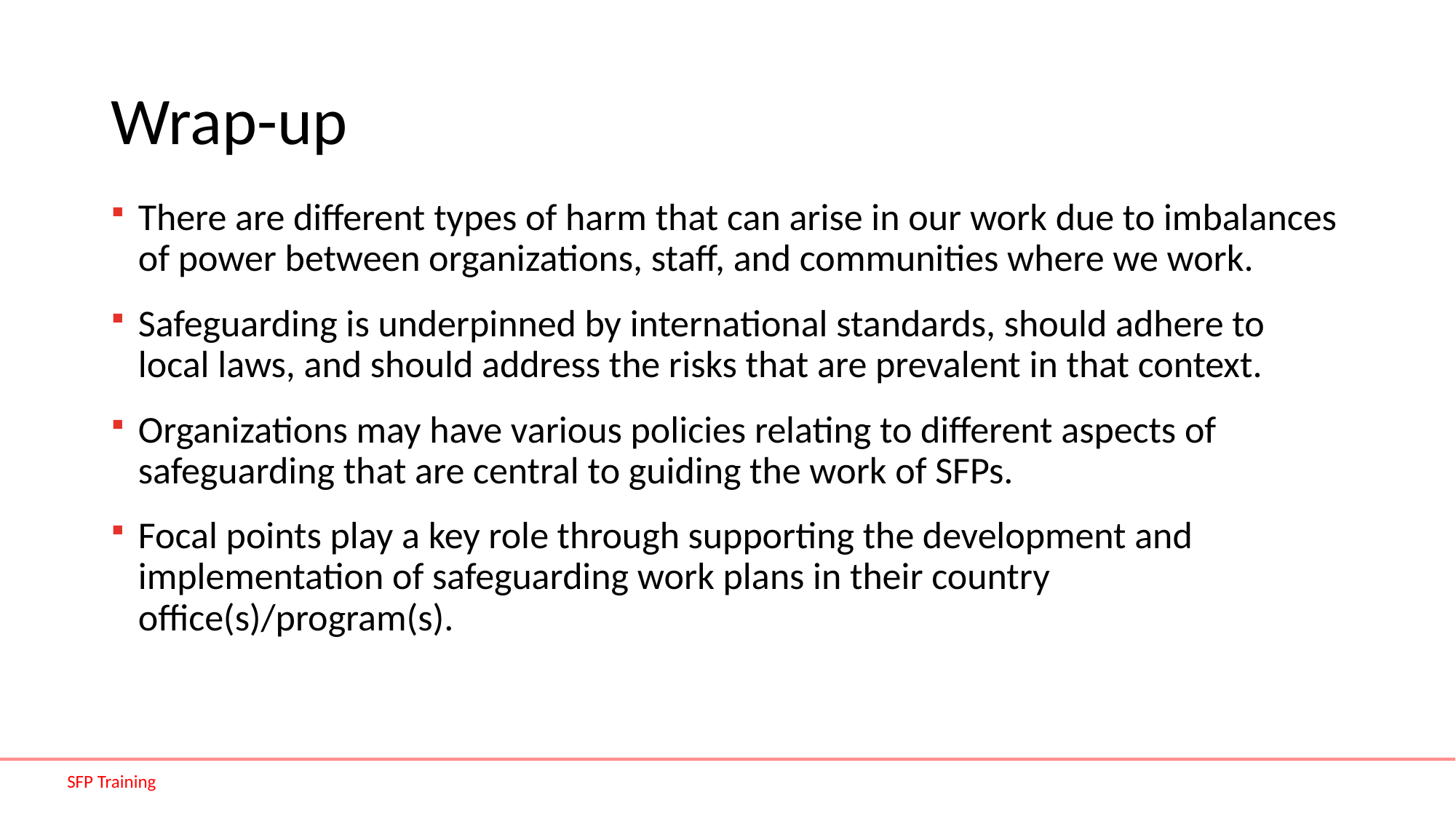

# Wrap-up
There are different types of harm that can arise in our work due to imbalances of power between organizations, staff, and communities where we work.
Safeguarding is underpinned by international standards, should adhere to local laws, and should address the risks that are prevalent in that context.
Organizations may have various policies relating to different aspects of safeguarding that are central to guiding the work of SFPs.
Focal points play a key role through supporting the development and implementation of safeguarding work plans in their country office(s)/program(s).

SFP Training